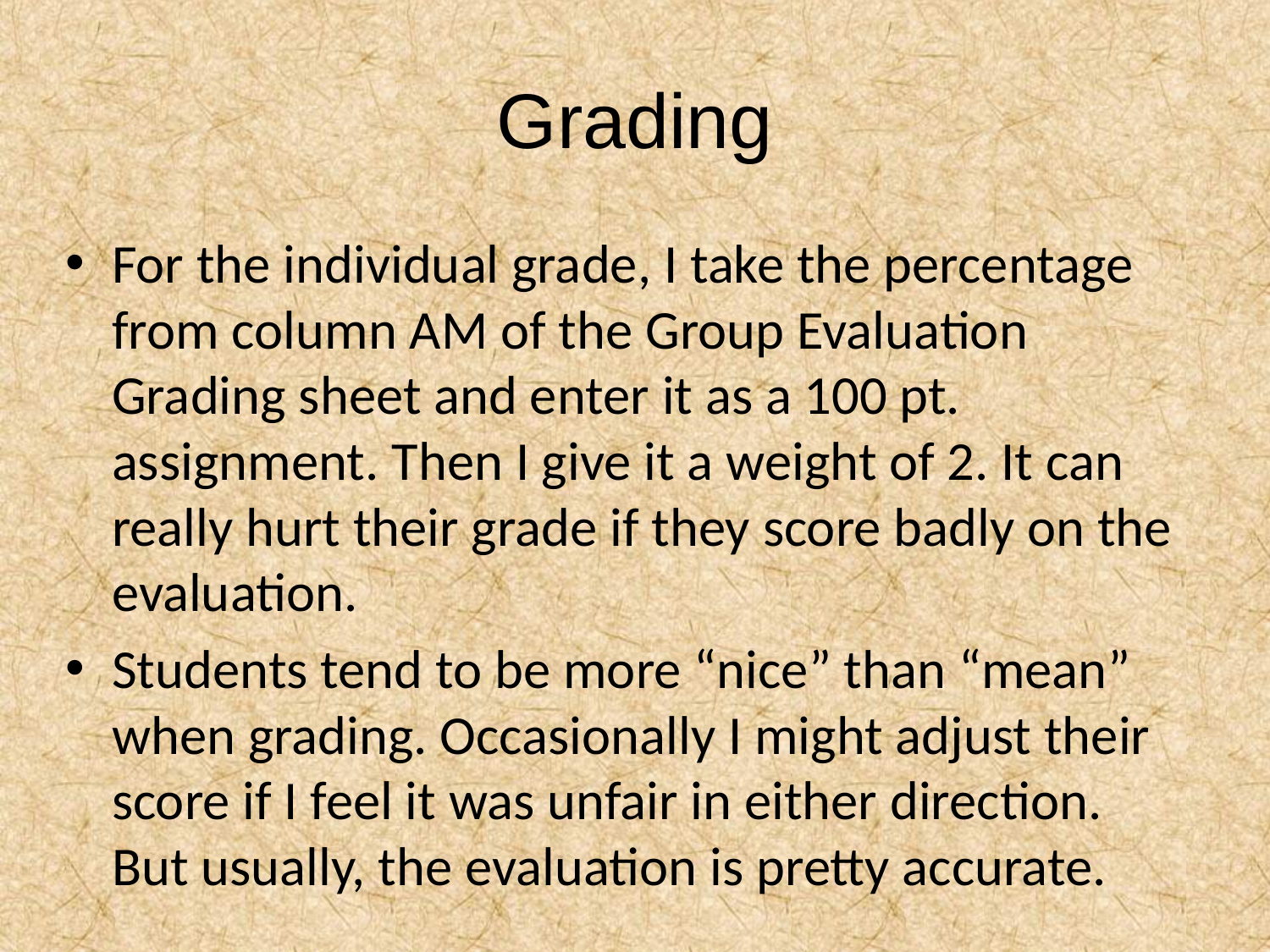

# Grading
For the individual grade, I take the percentage from column AM of the Group Evaluation Grading sheet and enter it as a 100 pt. assignment. Then I give it a weight of 2. It can really hurt their grade if they score badly on the evaluation.
Students tend to be more “nice” than “mean” when grading. Occasionally I might adjust their score if I feel it was unfair in either direction. But usually, the evaluation is pretty accurate.